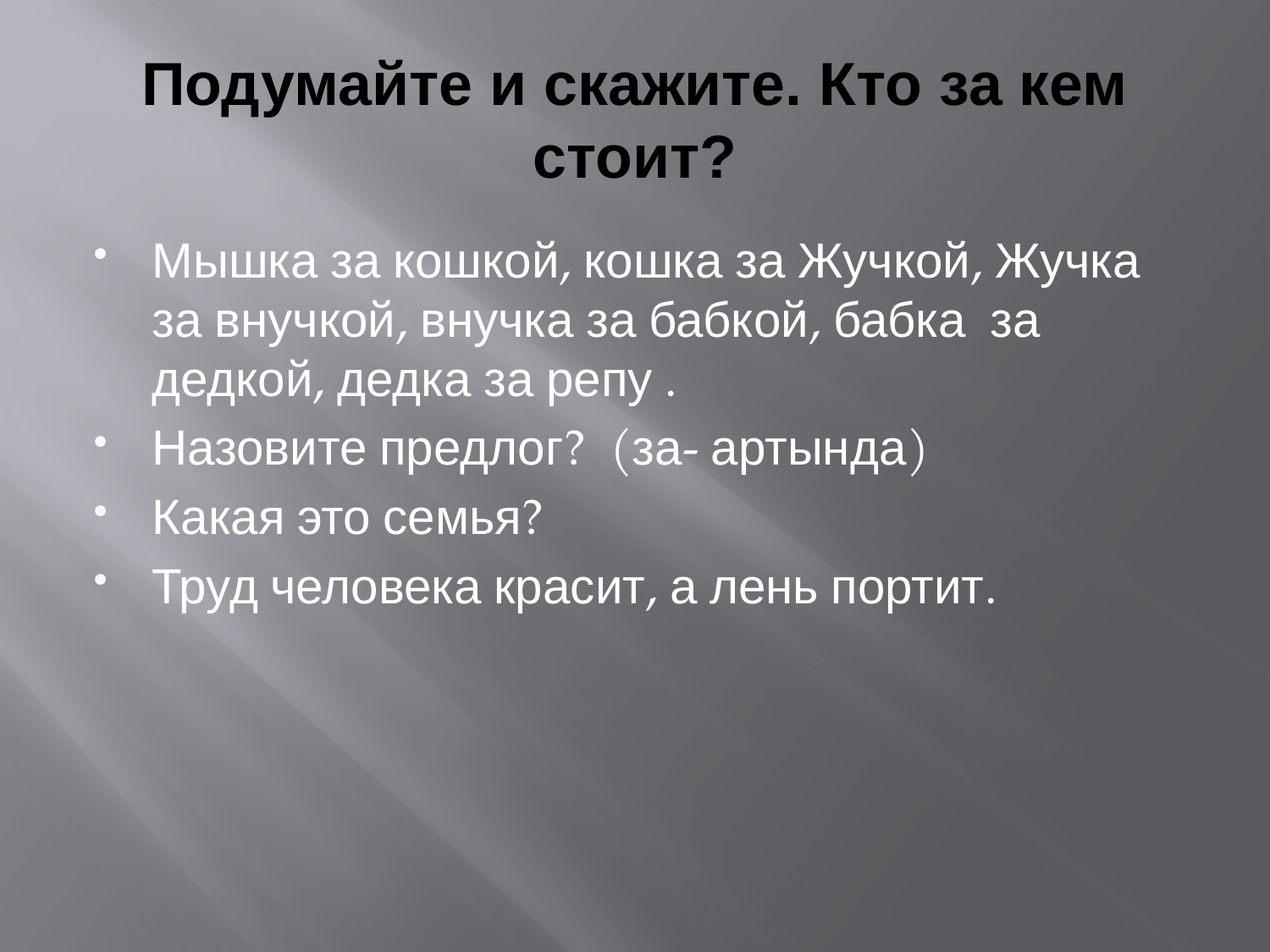

# Подумайте и скажите. Кто за кем стоит?
Мышка за кошкой, кошка за Жучкой, Жучка за внучкой, внучка за бабкой, бабка  за дедкой, дедка за репу .
Назовите предлог?  (за- артында)
Какая это семья?
Труд человека красит, а лень портит.